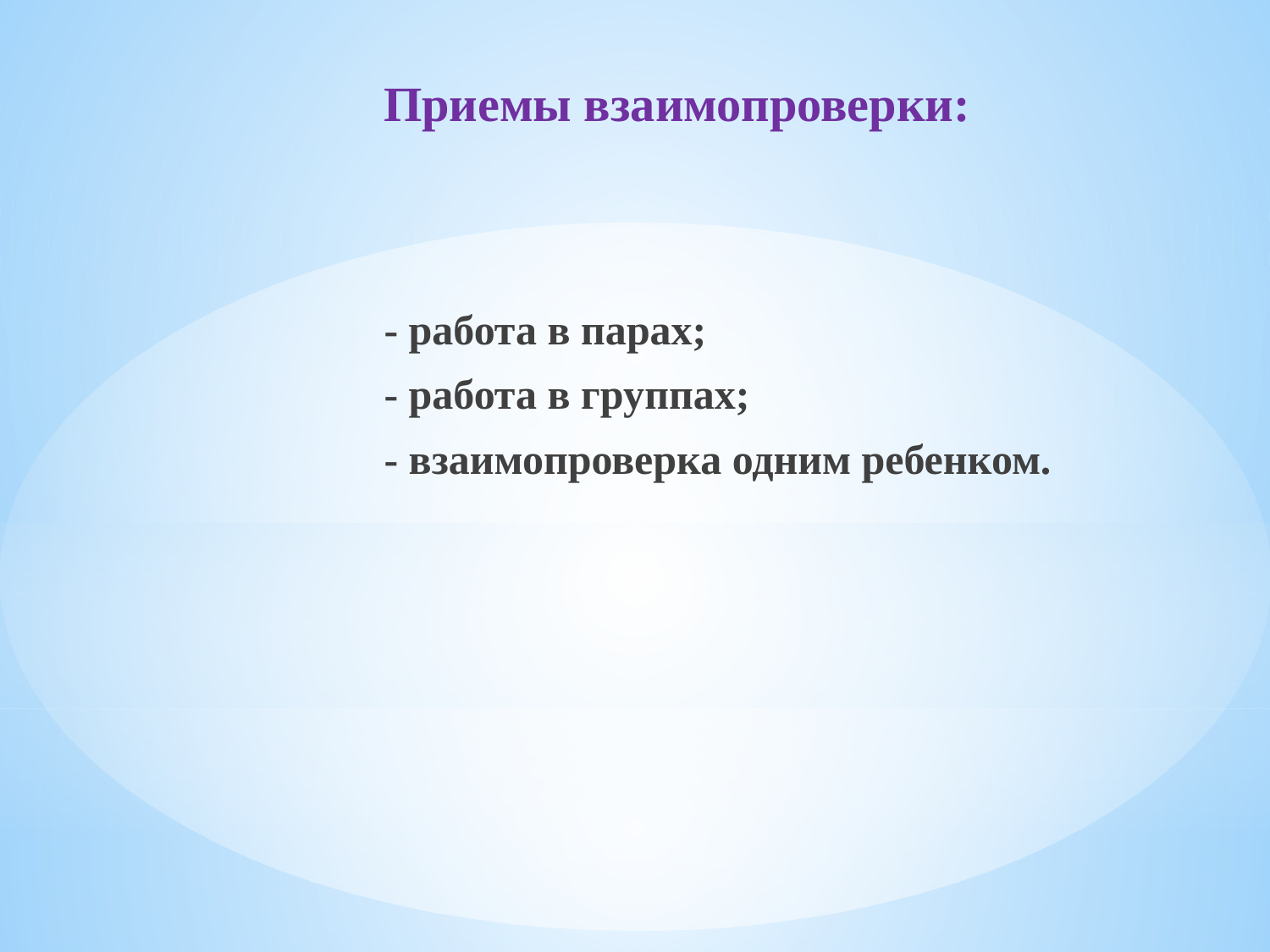

# Приемы взаимопроверки:
- работа в парах;
- работа в группах;
- взаимопроверка одним ребенком.